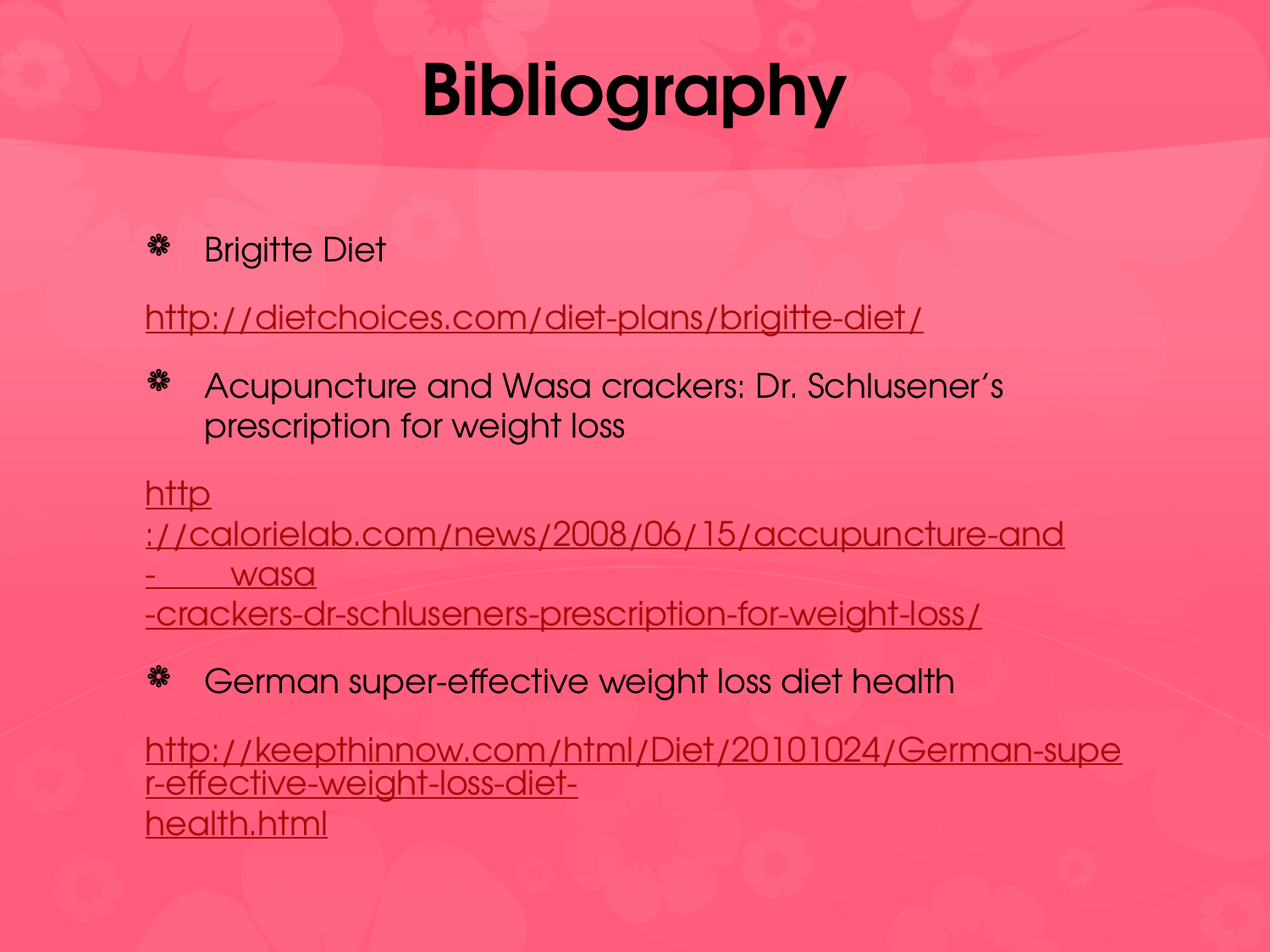

# Bibliography
Brigitte Diet
http://dietchoices.com/diet-plans/brigitte-diet/
Acupuncture and Wasa crackers: Dr. Schlusener’s prescription for weight loss
http://calorielab.com/news/2008/06/15/accupuncture-and-        wasa-crackers-dr-schluseners-prescription-for-weight-loss/
German super-effective weight loss diet health
http://keepthinnow.com/html/Diet/20101024/German-super-effective-weight-loss-diet-health.html